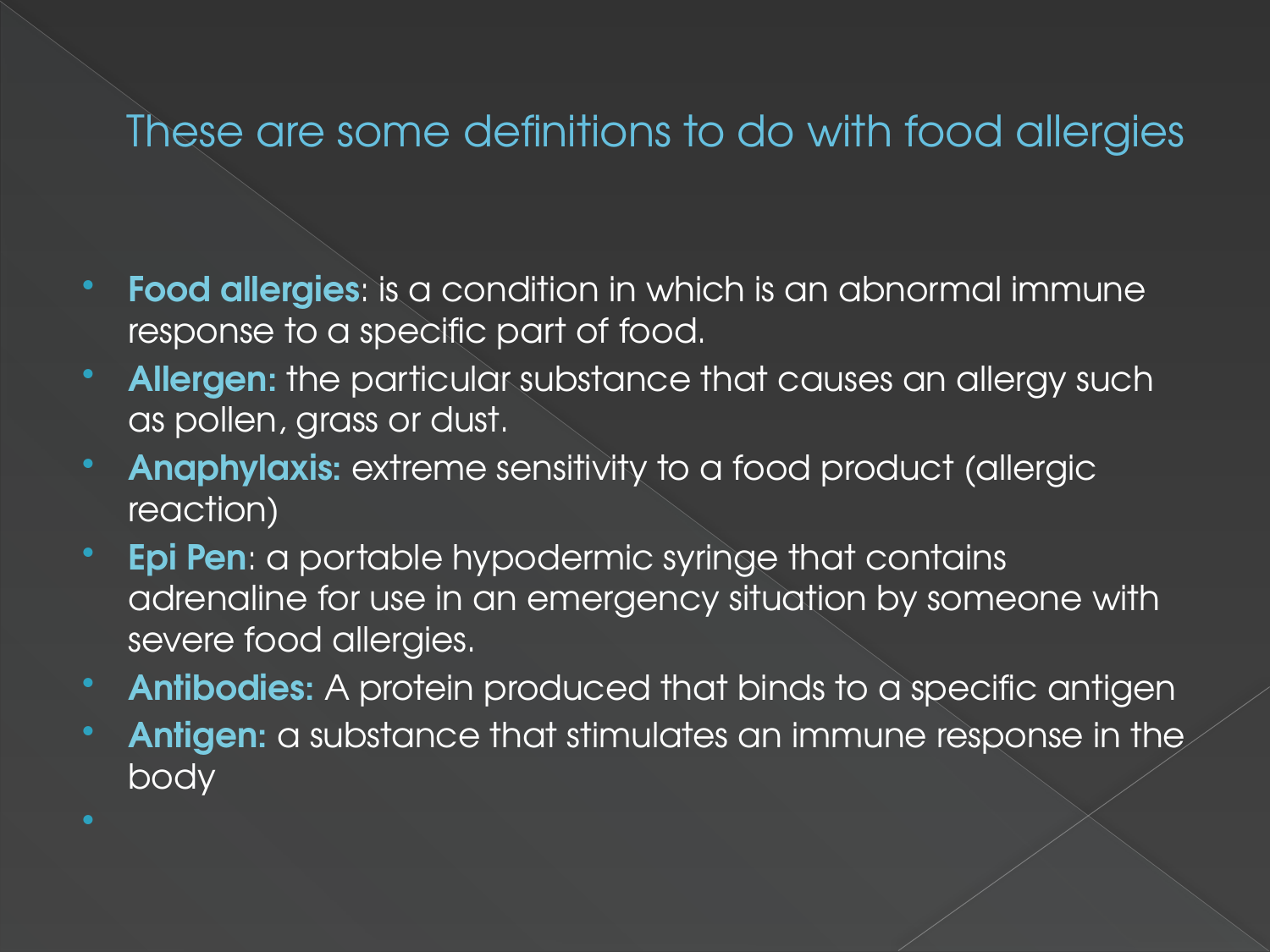

# These are some definitions to do with food allergies
Food allergies: is a condition in which is an abnormal immune response to a specific part of food.
Allergen: the particular substance that causes an allergy such as pollen, grass or dust.
Anaphylaxis: extreme sensitivity to a food product (allergic reaction)
Epi Pen: a portable hypodermic syringe that contains adrenaline for use in an emergency situation by someone with severe food allergies.
Antibodies: A protein produced that binds to a specific antigen
Antigen: a substance that stimulates an immune response in the body